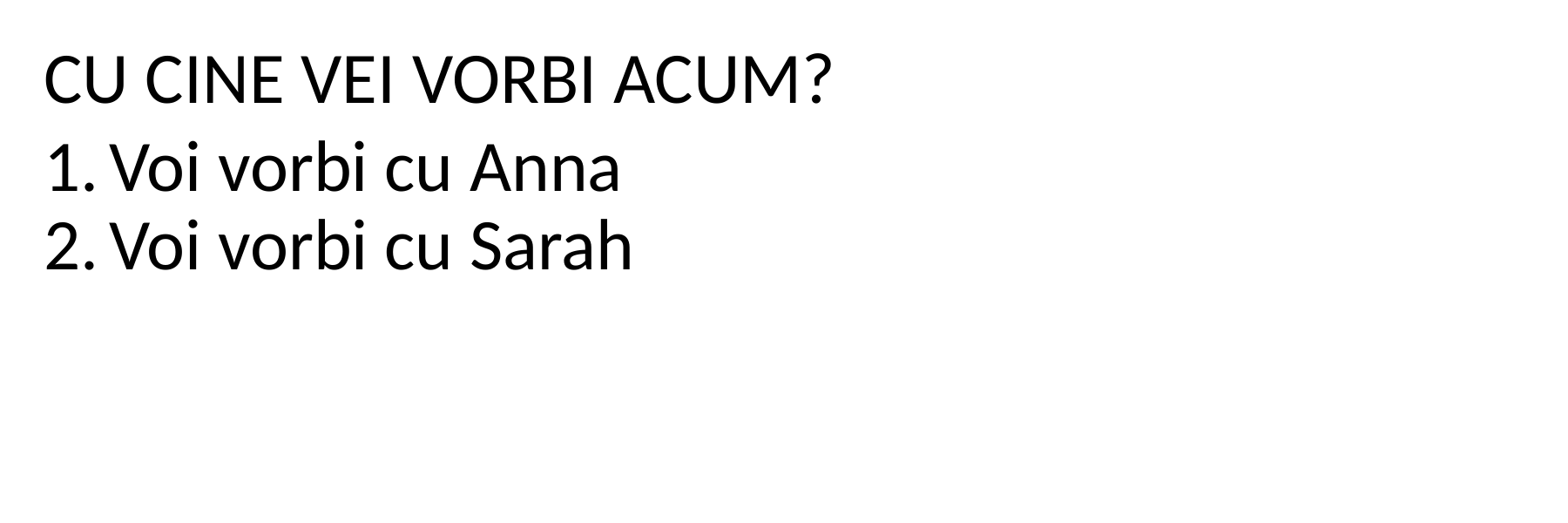

CU CINE VEI VORBI ACUM?
Voi vorbi cu Anna
Voi vorbi cu Sarah